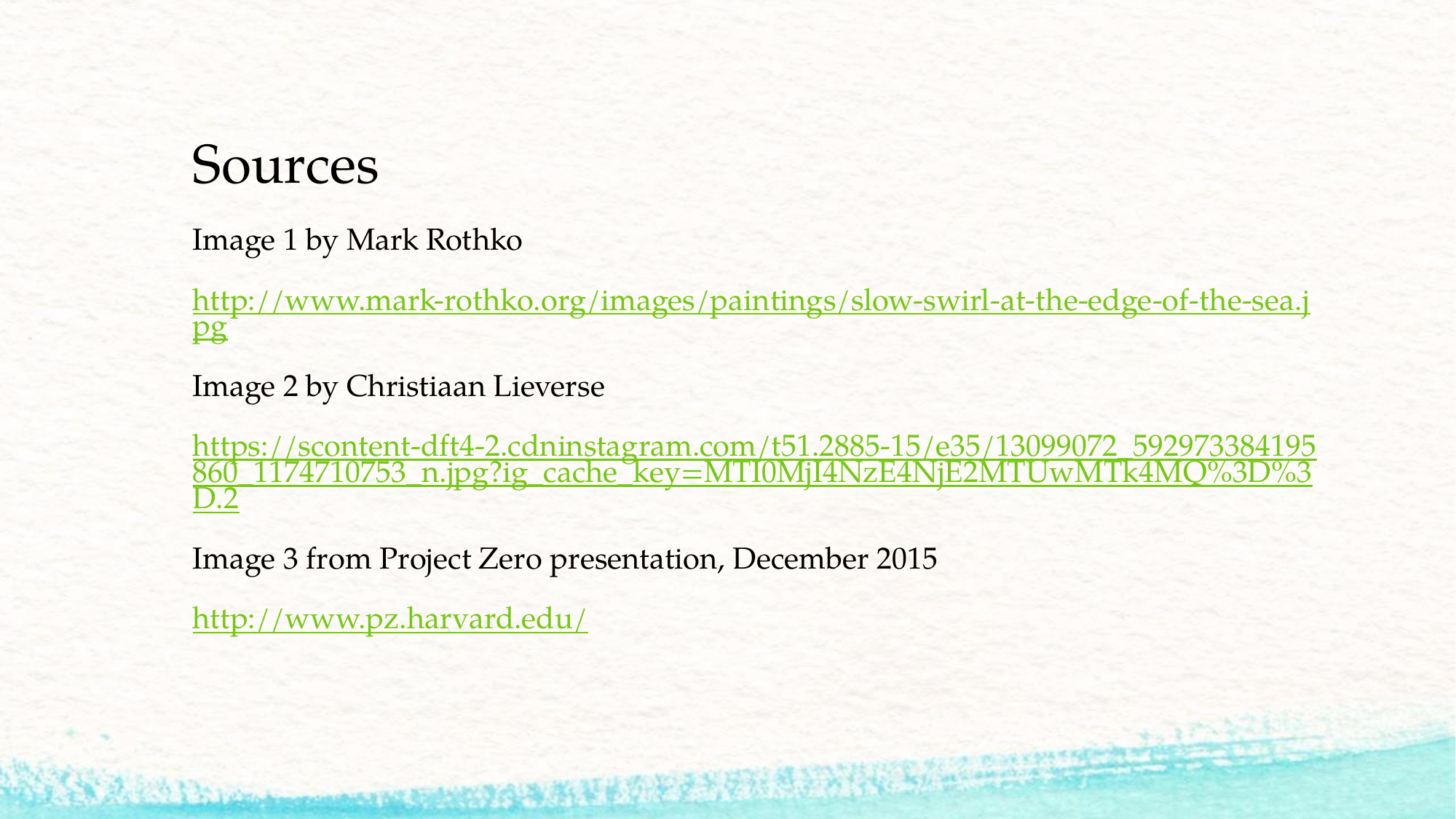

# Sources
Image 1 by Mark Rothko
http://www.mark-rothko.org/images/paintings/slow-swirl-at-the-edge-of-the-sea.jpg
Image 2 by Christiaan Lieverse
https://scontent-dft4-2.cdninstagram.com/t51.2885-15/e35/13099072_592973384195860_1174710753_n.jpg?ig_cache_key=MTI0MjI4NzE4NjE2MTUwMTk4MQ%3D%3D.2
Image 3 from Project Zero presentation, December 2015
http://www.pz.harvard.edu/